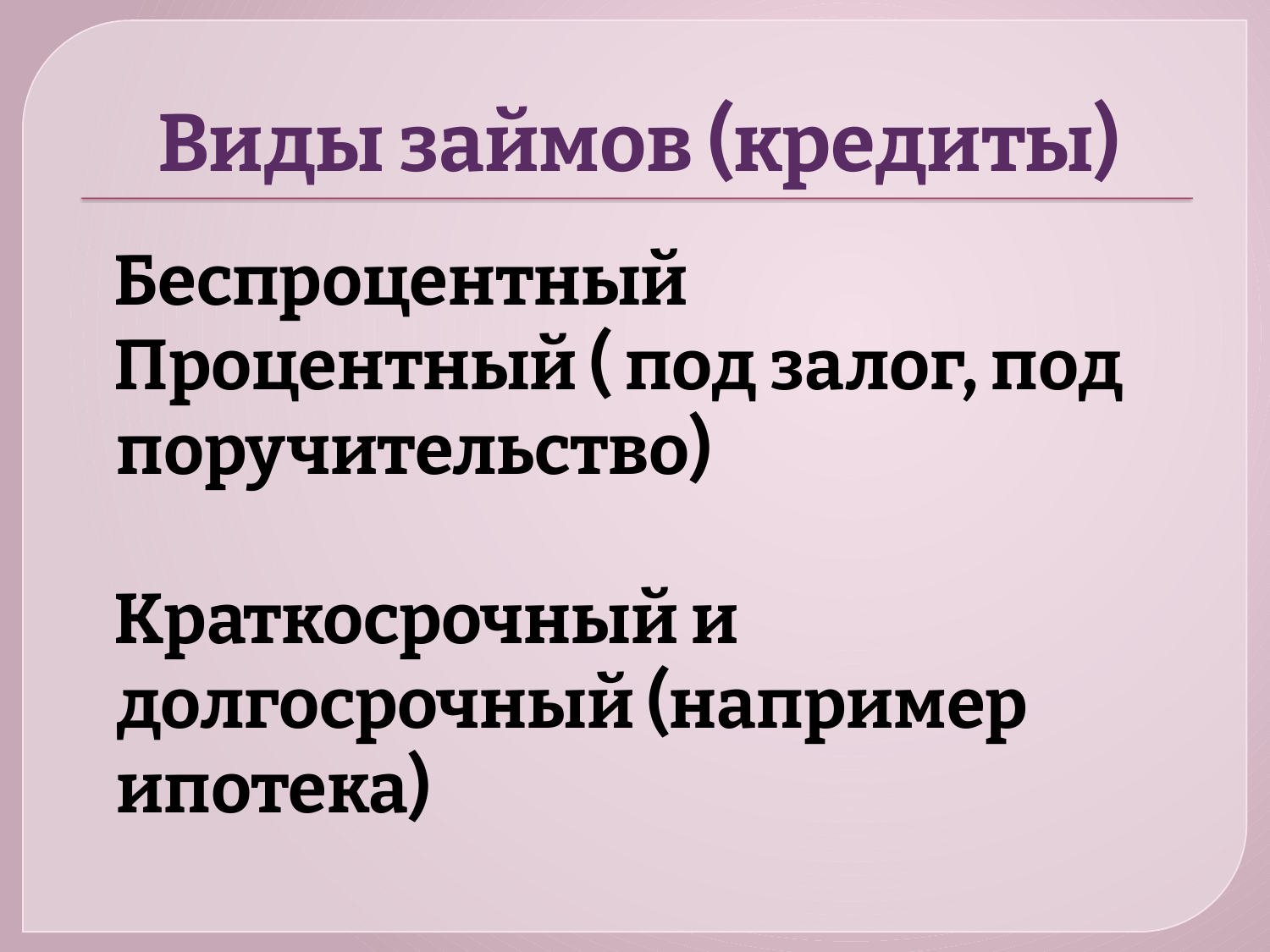

# Виды займов (кредиты)
   Беспроцентный
   Процентный ( под залог, под поручительство)

   Краткосрочный и долгосрочный (например ипотека)